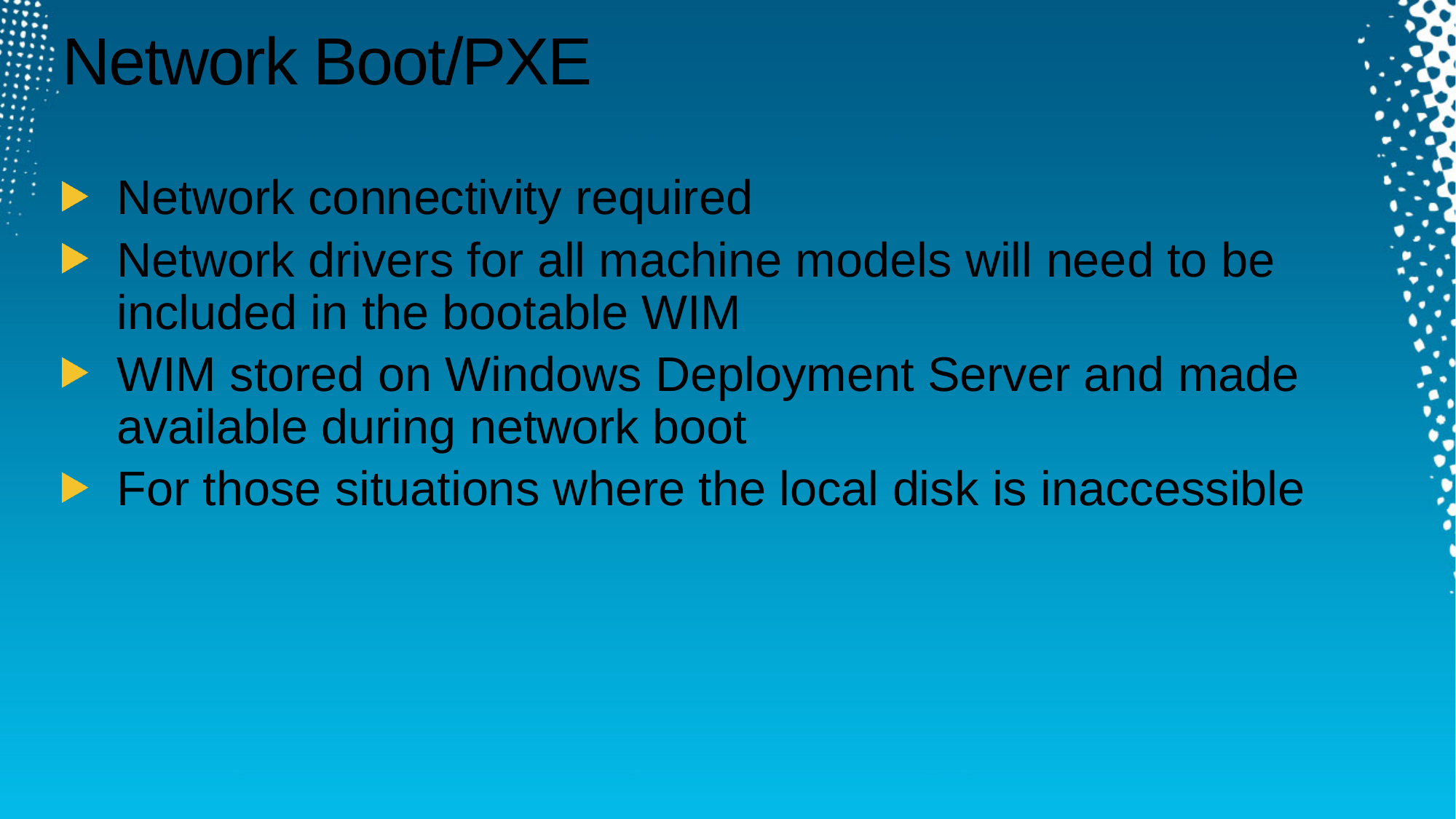

# Network Boot/PXE
Network connectivity required
Network drivers for all machine models will need to be included in the bootable WIM
WIM stored on Windows Deployment Server and made available during network boot
For those situations where the local disk is inaccessible